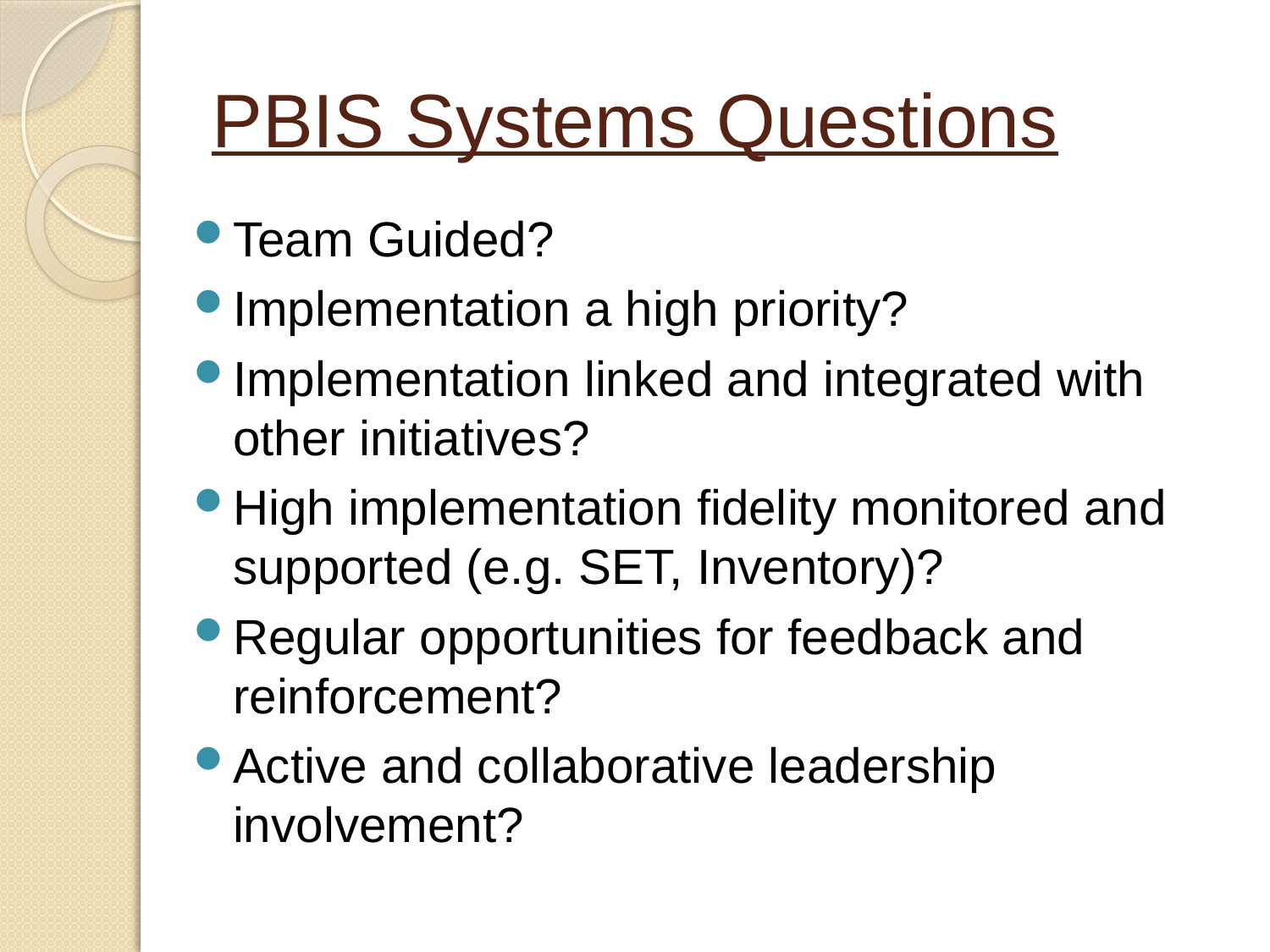

# PBIS Systems Questions
Team Guided?
Implementation a high priority?
Implementation linked and integrated with other initiatives?
High implementation fidelity monitored and supported (e.g. SET, Inventory)?
Regular opportunities for feedback and reinforcement?
Active and collaborative leadership involvement?